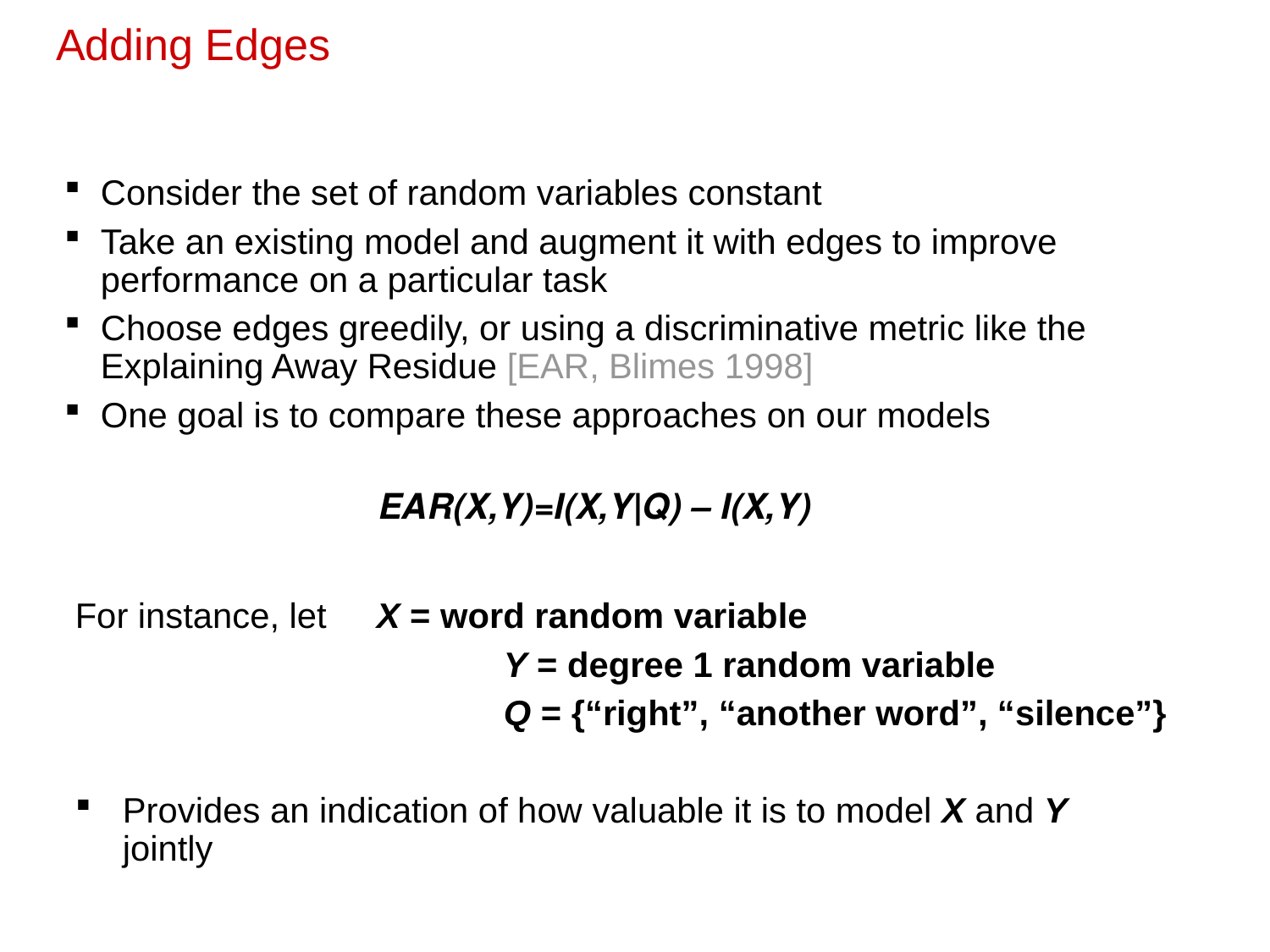

# Adding Edges
Consider the set of random variables constant
Take an existing model and augment it with edges to improve performance on a particular task
Choose edges greedily, or using a discriminative metric like the Explaining Away Residue [EAR, Blimes 1998]
One goal is to compare these approaches on our models

EAR(X,Y)=I(X,Y|Q) – I(X,Y)
For instance, let 	X = word random variable
				Y = degree 1 random variable
				Q = {“right”, “another word”, “silence”}

Provides an indication of how valuable it is to model X and Y  jointly